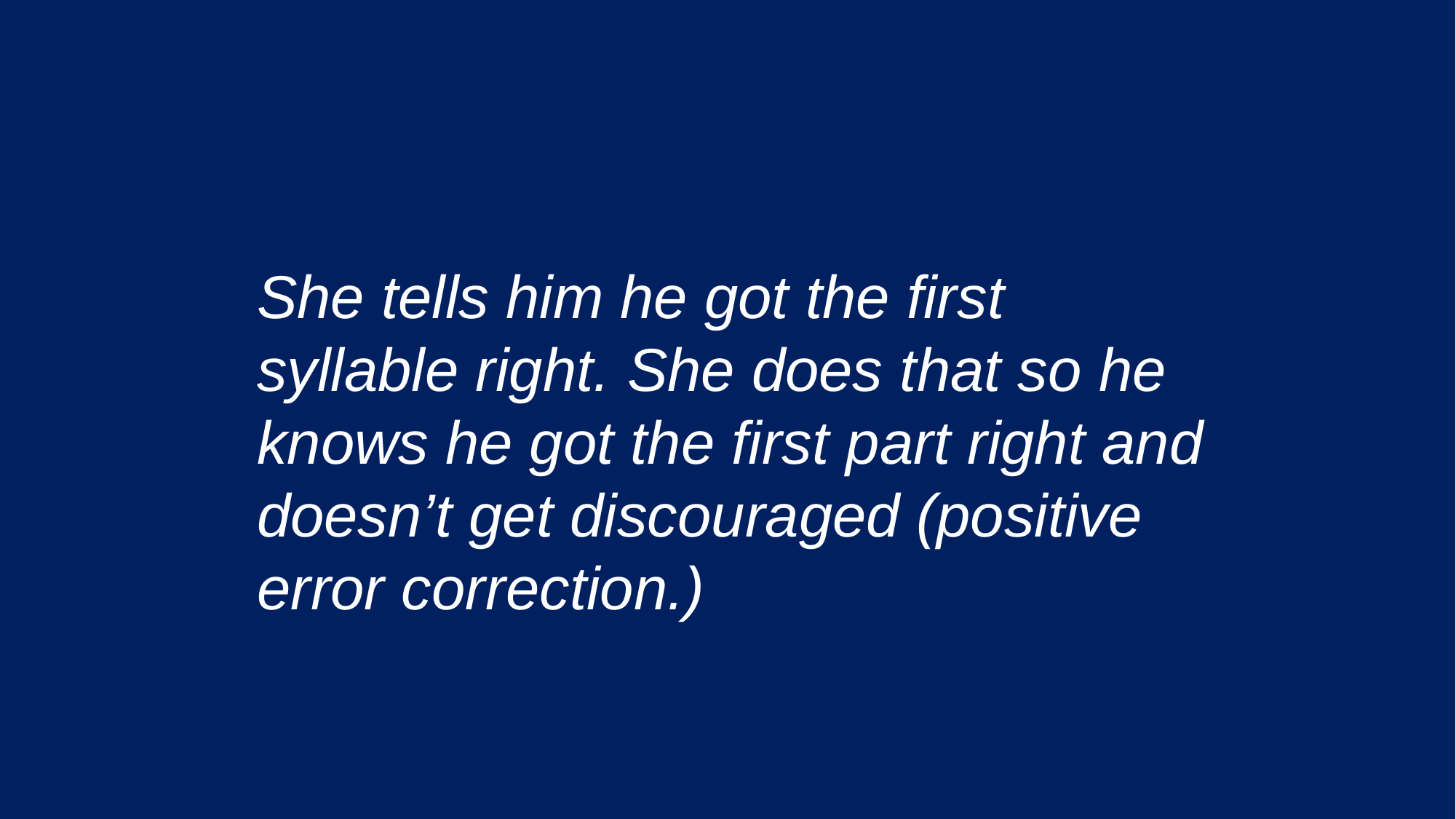

She tells him he got the first syllable right. She does that so he knows he got the first part right and doesn’t get discouraged (positive error correction.)